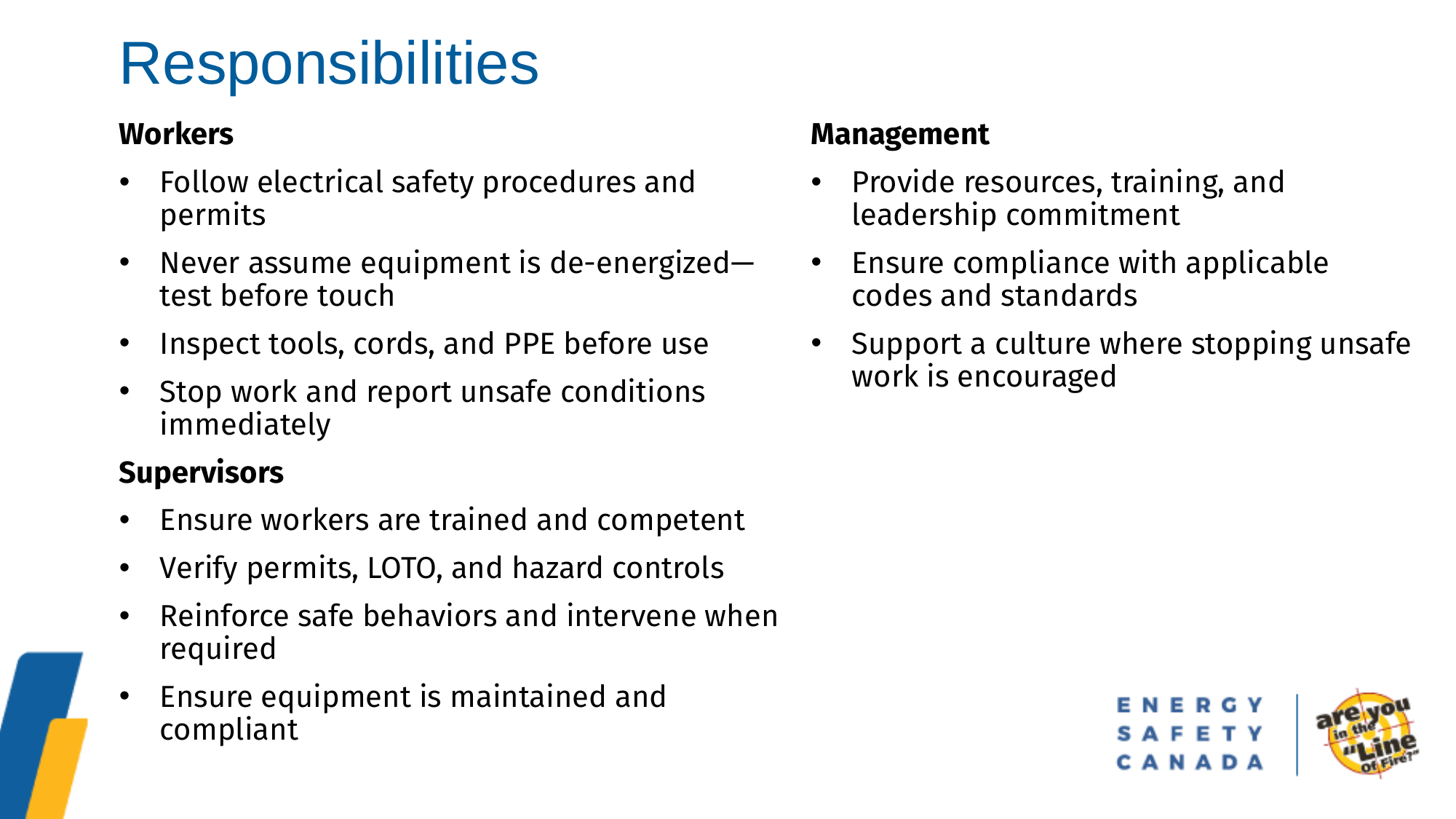

Responsibilities
Workers
Follow electrical safety procedures and permits
Never assume equipment is de-energized—test before touch
Inspect tools, cords, and PPE before use
Stop work and report unsafe conditions immediately
Supervisors
Ensure workers are trained and competent
Verify permits, LOTO, and hazard controls
Reinforce safe behaviors and intervene when required
Ensure equipment is maintained and compliant
Management
Provide resources, training, and leadership commitment
Ensure compliance with applicable codes and standards
Support a culture where stopping unsafe work is encouraged